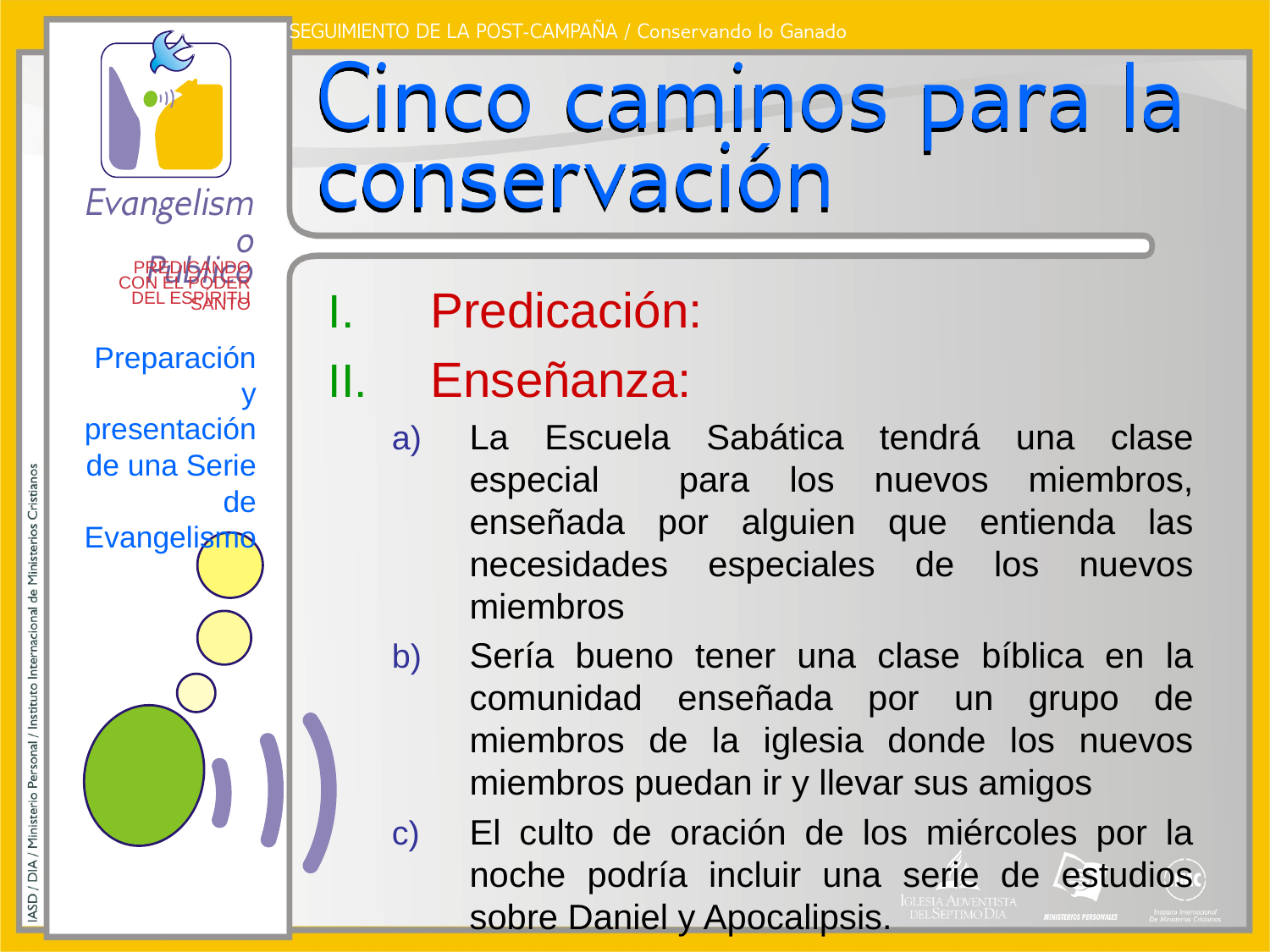

SEGUIMIENTO DE LA POST-CAMPAÑA / Conservando lo Ganado
# Cinco caminos para la conservación
Predicación:
Enseñanza:
La Escuela Sabática tendrá una clase especial  para los nuevos miembros, enseñada por alguien que entienda las necesidades especiales de los nuevos miembros
Sería bueno tener una clase bíblica en la comunidad enseñada por un grupo de miembros de la iglesia donde los nuevos miembros puedan ir y llevar sus amigos
El culto de oración de los miércoles por la noche podría incluir una serie de estudios sobre Daniel y Apocalipsis.